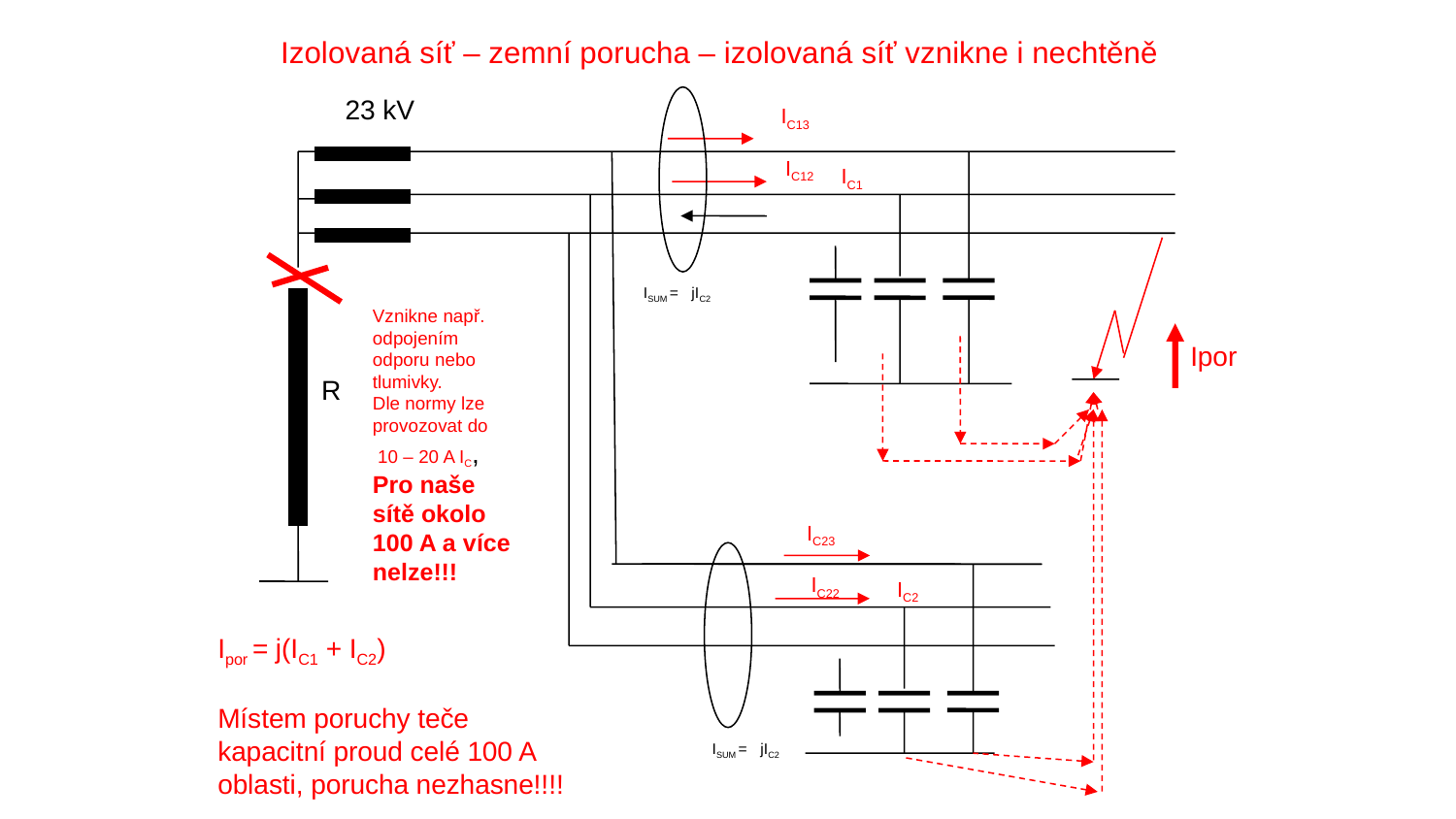

# Izolovaná síť – zemní porucha – izolovaná síť vznikne i nechtěně
23 kV

IC13

IC12

IC1

ISUM =   jIC2

Vznikne např.
odpojením odporu nebo tlumivky.
Dle normy lze
provozovat do
 10 – 20 A IC,
Pro naše sítě okolo 100 A a více nelze!!!

Ipor

R

IC23

IC22
IC2

Ipor = j(IC1 + IC2)

Místem poruchy teče
kapacitní proud celé 100 A oblasti, porucha nezhasne!!!!

ISUM =   jIC2